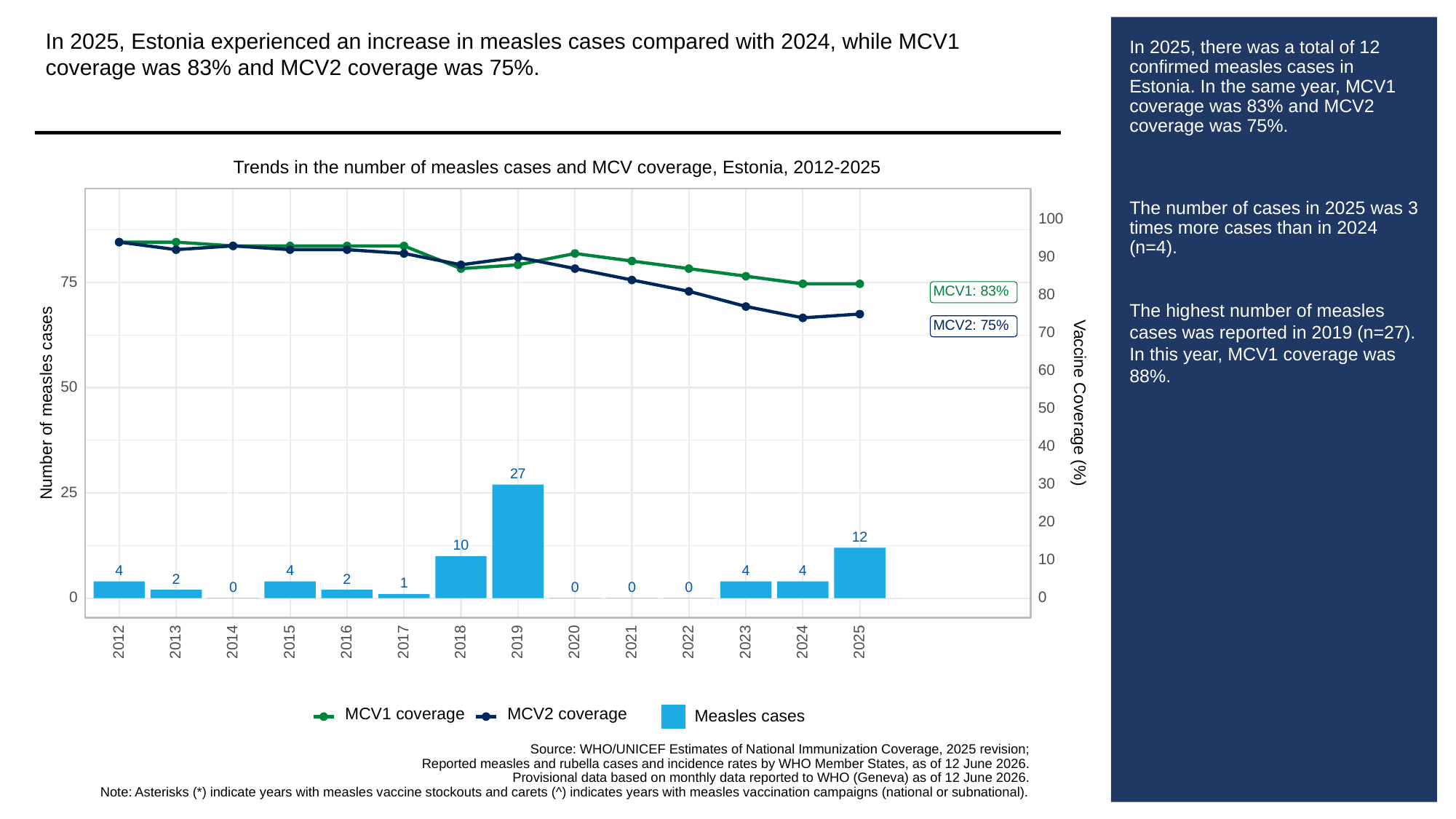

In 2025, Estonia experienced an increase in measles cases compared with 2024, while MCV1 coverage was 83% and MCV2 coverage was 75%.
# In 2025, there was a total of 12 confirmed measles cases in Estonia. In the same year, MCV1 coverage was 83% and MCV2 coverage was 75%.

The number of cases in 2025 was 3 times more cases than in 2024 (n=4).

The highest number of measles cases was reported in 2019 (n=27). In this year, MCV1 coverage was 88%.

Trends in the number of measles cases and MCV coverage, Estonia, 2012-2025

100

90

75

MCV1: 83%

80

MCV2: 75%
70

60
50

Vaccine Coverage (%)
Number of measles cases
50

40
27
30

25

20
12
10

10

4
4
4
4
2
2
1

0
0
0
0

0
0

2013
2023
2012
2014
2015
2016
2017
2018
2019
2020
2021
2022
2024
2025

MCV1 coverage
MCV2 coverage
Measles cases

Source: WHO/UNICEF Estimates of National Immunization Coverage, 2025 revision;
Reported measles and rubella cases and incidence rates by WHO Member States, as of 12 June 2026.
Provisional data based on monthly data reported to WHO (Geneva) as of 12 June 2026.
Note: Asterisks (*) indicate years with measles vaccine stockouts and carets (^) indicates years with measles vaccination campaigns (national or subnational).